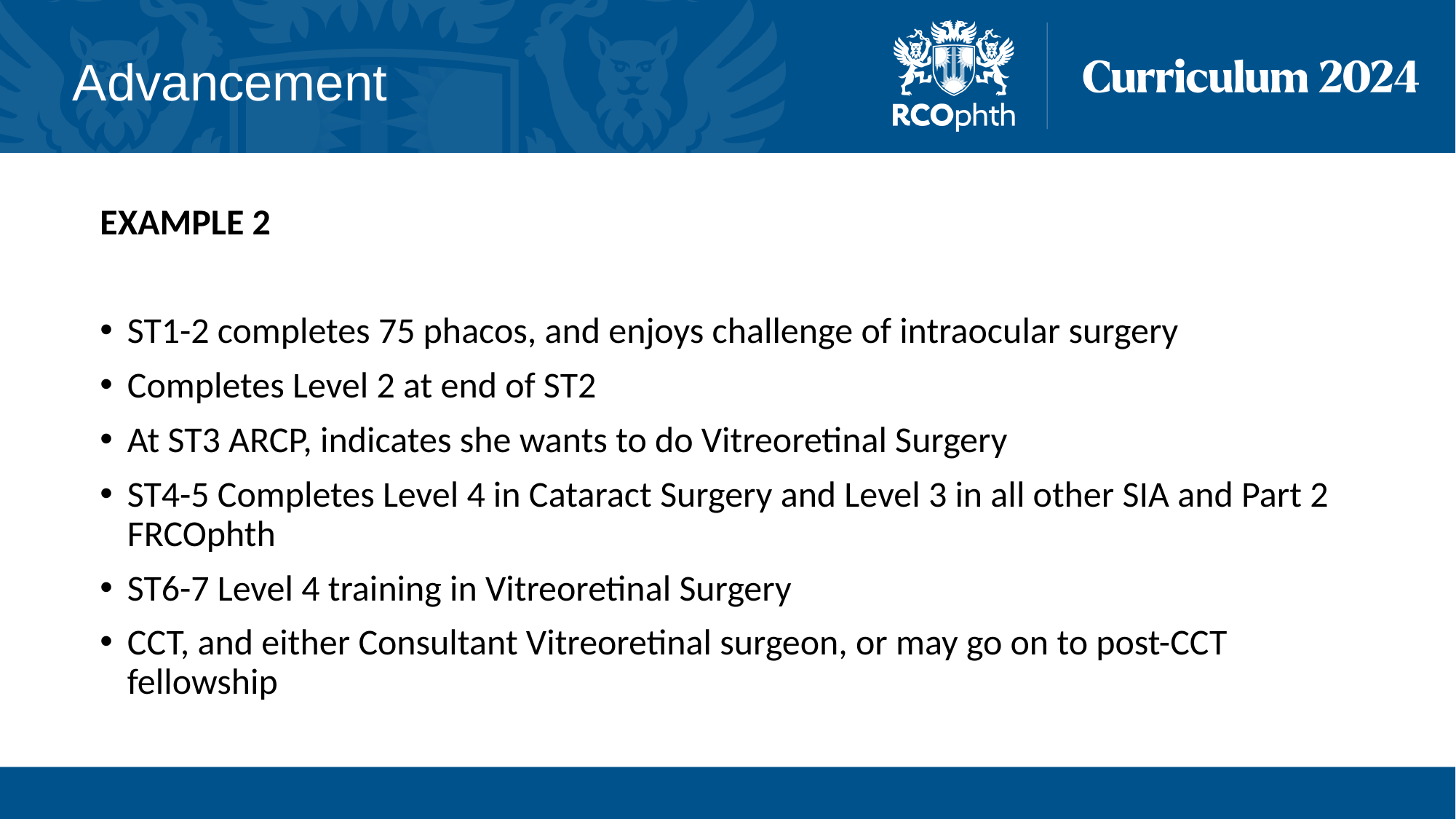

# Advancement
EXAMPLE 2

ST1-2 completes 75 phacos, and enjoys challenge of intraocular surgery
Completes Level 2 at end of ST2
At ST3 ARCP, indicates she wants to do Vitreoretinal Surgery
ST4-5 Completes Level 4 in Cataract Surgery and Level 3 in all other SIA and Part 2 FRCOphth
ST6-7 Level 4 training in Vitreoretinal Surgery
CCT, and either Consultant Vitreoretinal surgeon, or may go on to post-CCT fellowship